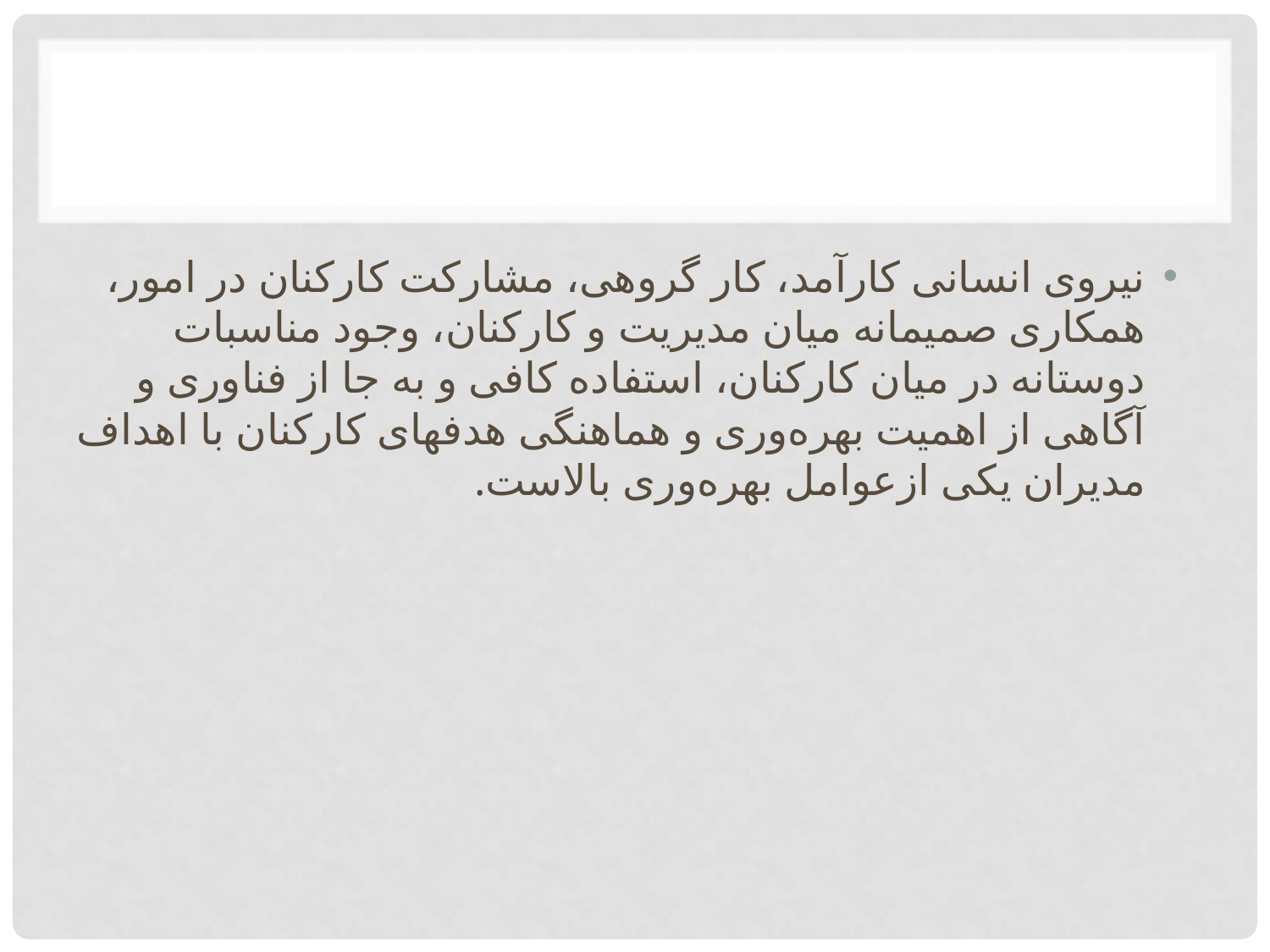

نیروی انسانی کارآمد، کار گروهی، مشارکت کارکنان در امور، همکاری صمیمانه میان مدیریت و کارکنان، وجود مناسبات دوستانه در میان کارکنان، استفاده کافی و به جا از فناوری و آگاهی از اهمیت بهره‌وری و هماهنگی هدفهای کارکنان با اهداف مدیران یکی ازعوامل بهره‌وری بالاست.